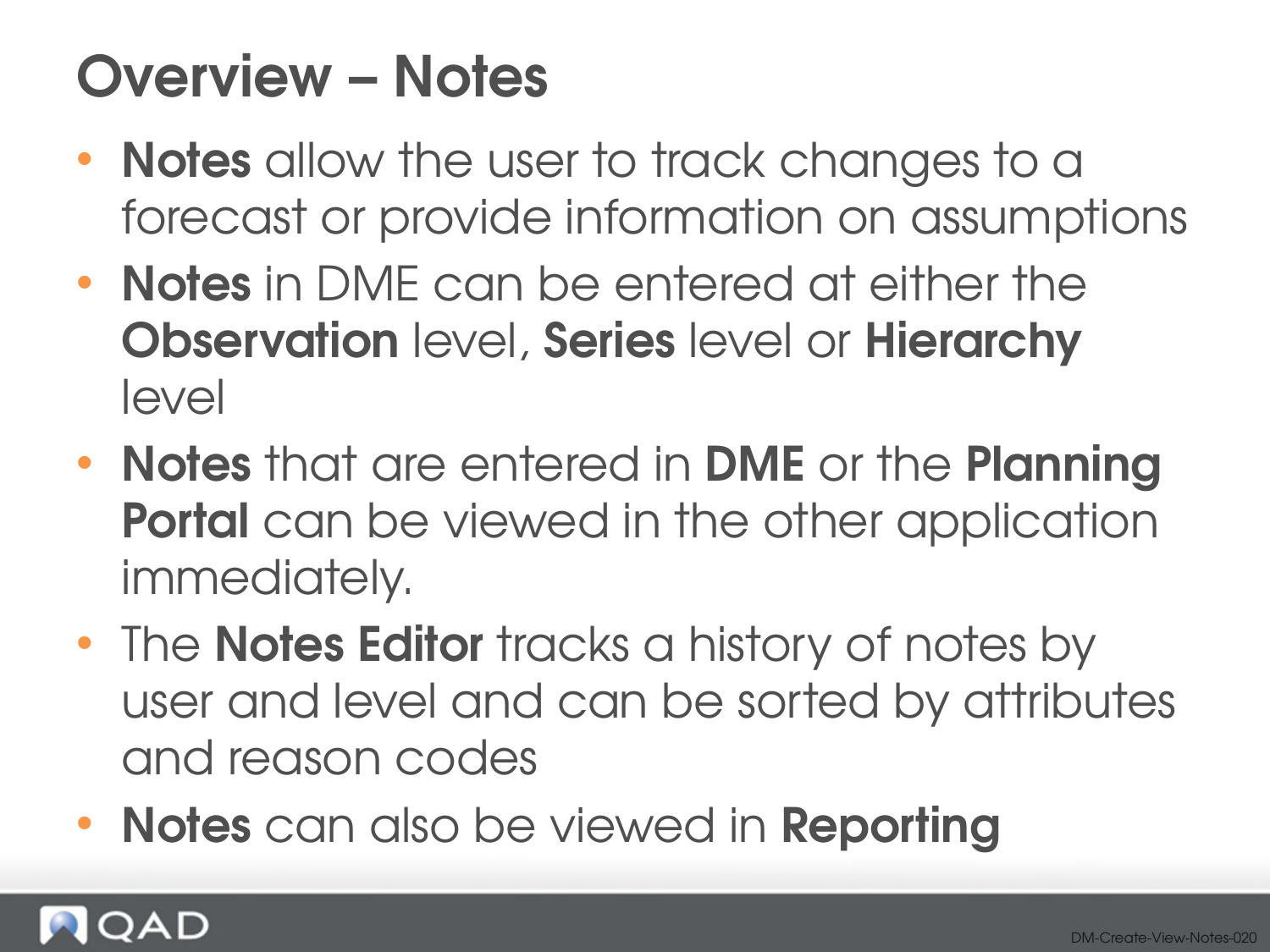

# Overview – Notes
Notes allow the user to track changes to a forecast or provide information on assumptions
Notes in DME can be entered at either the Observation level, Series level or Hierarchy level
Notes that are entered in DME or the Planning Portal can be viewed in the other application immediately.
The Notes Editor tracks a history of notes by user and level and can be sorted by attributes and reason codes
Notes can also be viewed in Reporting

DM-Create-View-Notes-020